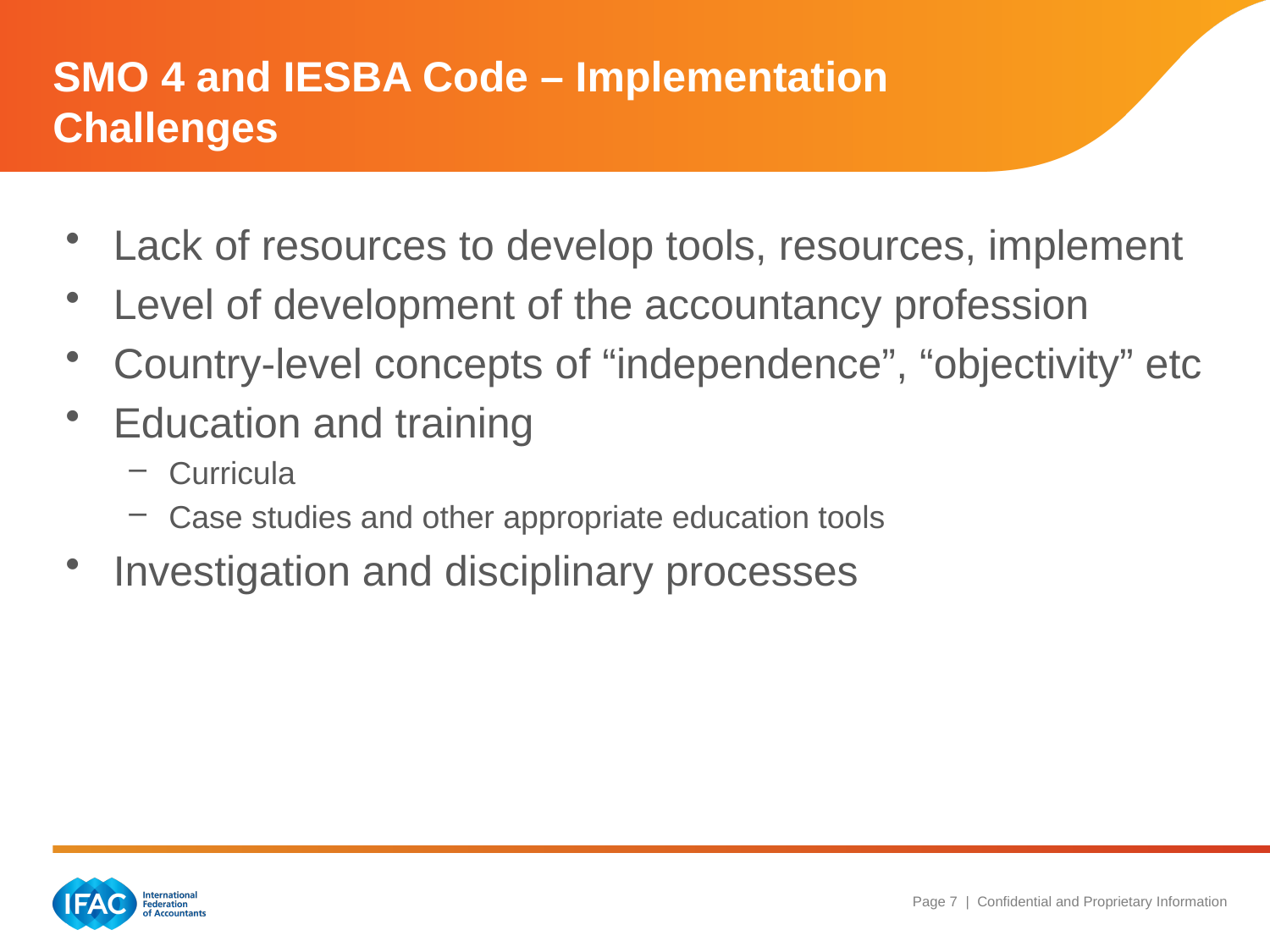

# SMO 4 and IESBA Code – Implementation Challenges
Lack of resources to develop tools, resources, implement
Level of development of the accountancy profession
Country-level concepts of “independence”, “objectivity” etc
Education and training
Curricula
Case studies and other appropriate education tools
Investigation and disciplinary processes